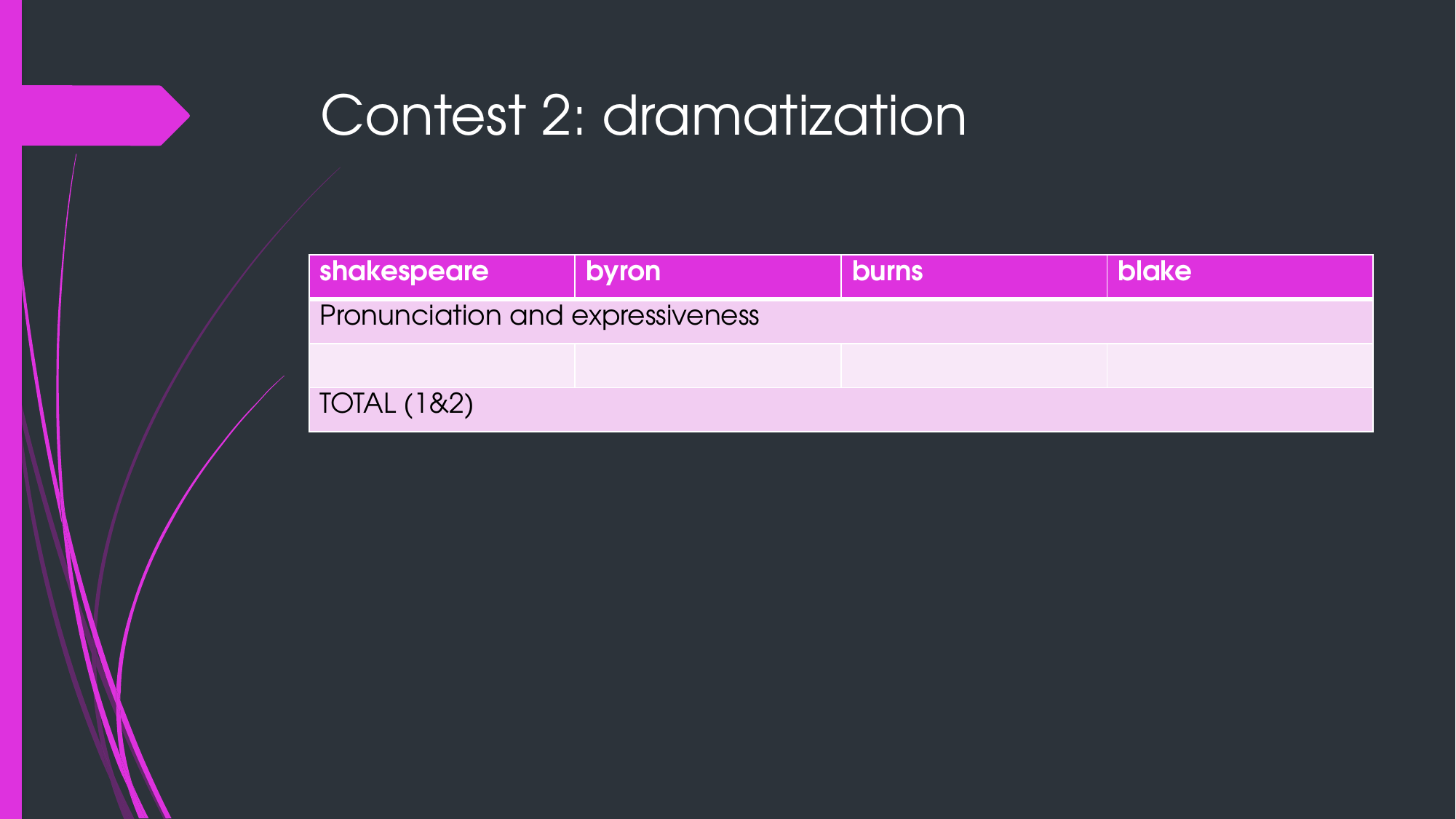

# Contest 2: dramatization
| shakespeare | byron | burns | blake |
| --- | --- | --- | --- |
| Pronunciation and expressiveness |  |  |  |
|  |  |  |  |
| TOTAL (1&2) |  |  |  |